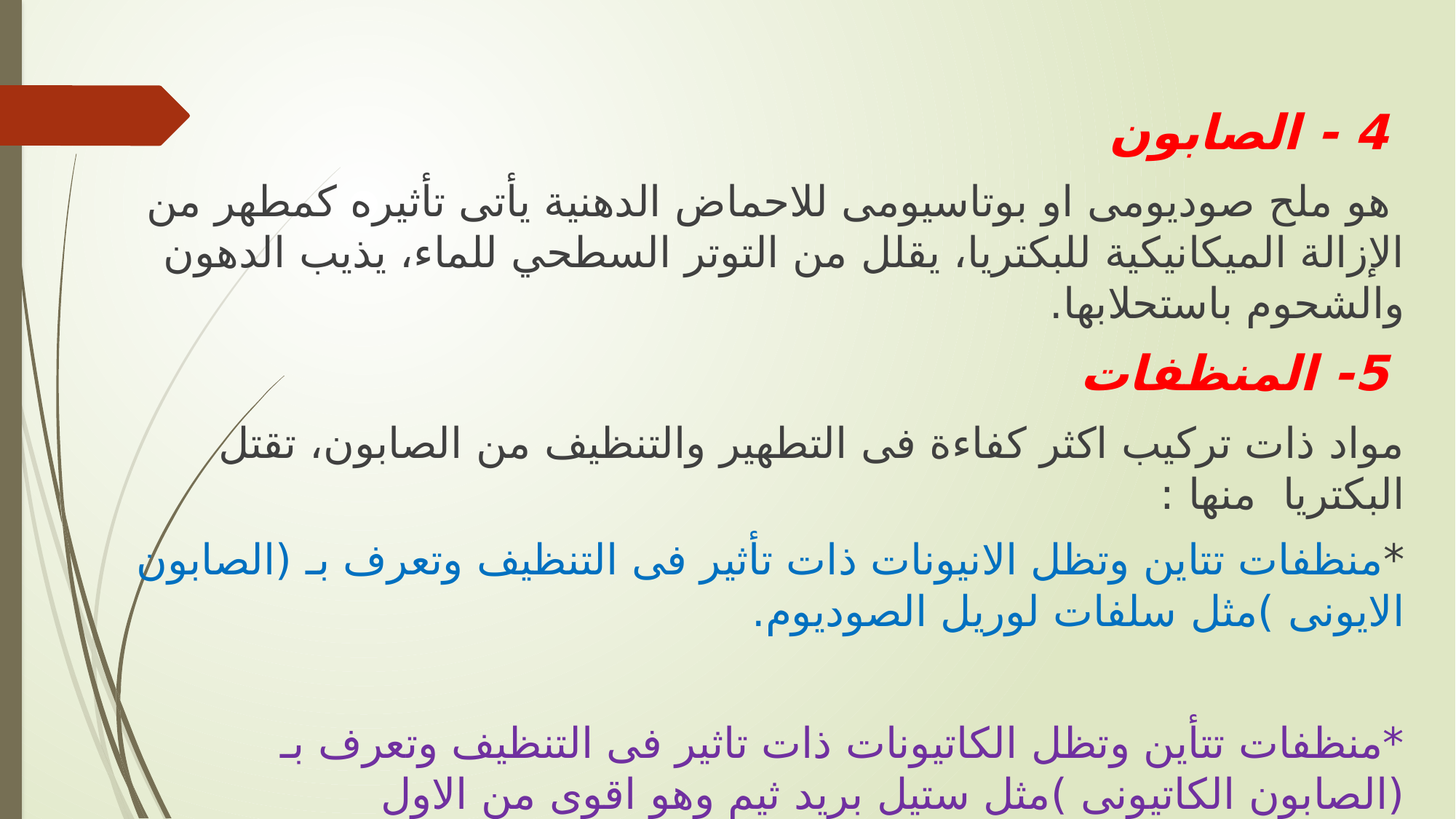

4 - الصابون
 هو ملح صوديومى او بوتاسيومى للاحماض الدهنية يأتى تأثيره كمطهر من الإزالة الميكانيكية للبكتريا، يقلل من التوتر السطحي للماء، يذيب الدهون والشحوم باستحلابها.
 5- المنظفات
مواد ذات تركيب اكثر كفاءة فى التطهير والتنظيف من الصابون، تقتل البكتريا  منها :
*منظفات تتاين وتظل الانيونات ذات تأثير فى التنظيف وتعرف بـ (الصابون الايونى )مثل سلفات لوريل الصوديوم.

*منظفات تتأين وتظل الكاتيونات ذات تاثير فى التنظيف وتعرف بـ (الصابون الكاتيونى )مثل ستيل بريد ثيم وهو اقوى من الاول

*منظفات لا تتأين ولا تبيد البكتريا